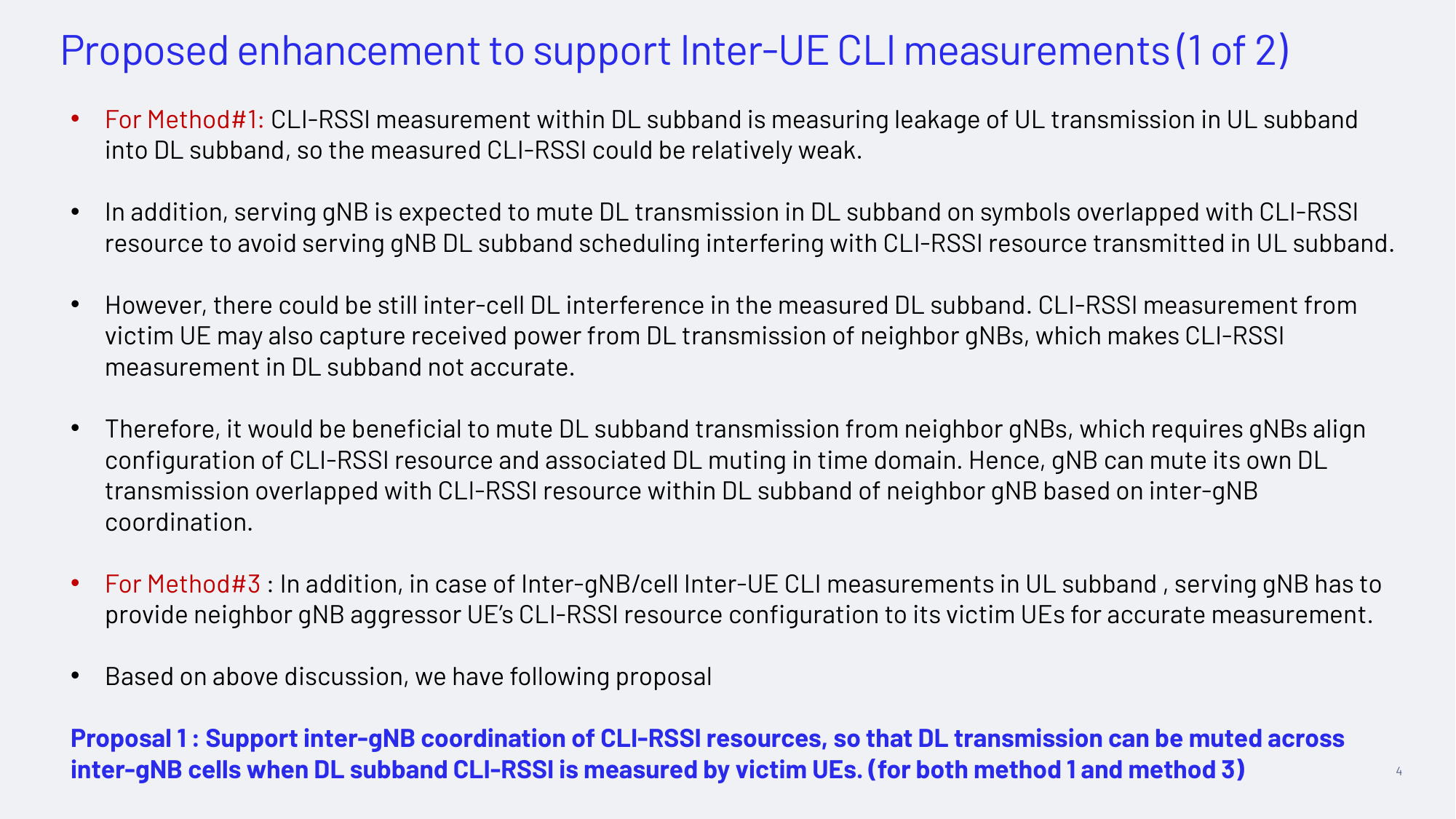

Proposed enhancement to support Inter-UE CLI measurements (1 of 2)
For Method#1: CLI-RSSI measurement within DL subband is measuring leakage of UL transmission in UL subband into DL subband, so the measured CLI-RSSI could be relatively weak.

In addition, serving gNB is expected to mute DL transmission in DL subband on symbols overlapped with CLI-RSSI resource to avoid serving gNB DL subband scheduling interfering with CLI-RSSI resource transmitted in UL subband.

However, there could be still inter-cell DL interference in the measured DL subband. CLI-RSSI measurement from victim UE may also capture received power from DL transmission of neighbor gNBs, which makes CLI-RSSI measurement in DL subband not accurate.

Therefore, it would be beneficial to mute DL subband transmission from neighbor gNBs, which requires gNBs align configuration of CLI-RSSI resource and associated DL muting in time domain. Hence, gNB can mute its own DL transmission overlapped with CLI-RSSI resource within DL subband of neighbor gNB based on inter-gNB coordination.

For Method#3 : In addition, in case of Inter-gNB/cell Inter-UE CLI measurements in UL subband , serving gNB has to provide neighbor gNB aggressor UE’s CLI-RSSI resource configuration to its victim UEs for accurate measurement.

Based on above discussion, we have following proposal

Proposal 1 : Support inter-gNB coordination of CLI-RSSI resources, so that DL transmission can be muted across inter-gNB cells when DL subband CLI-RSSI is measured by victim UEs. (for both method 1 and method 3)